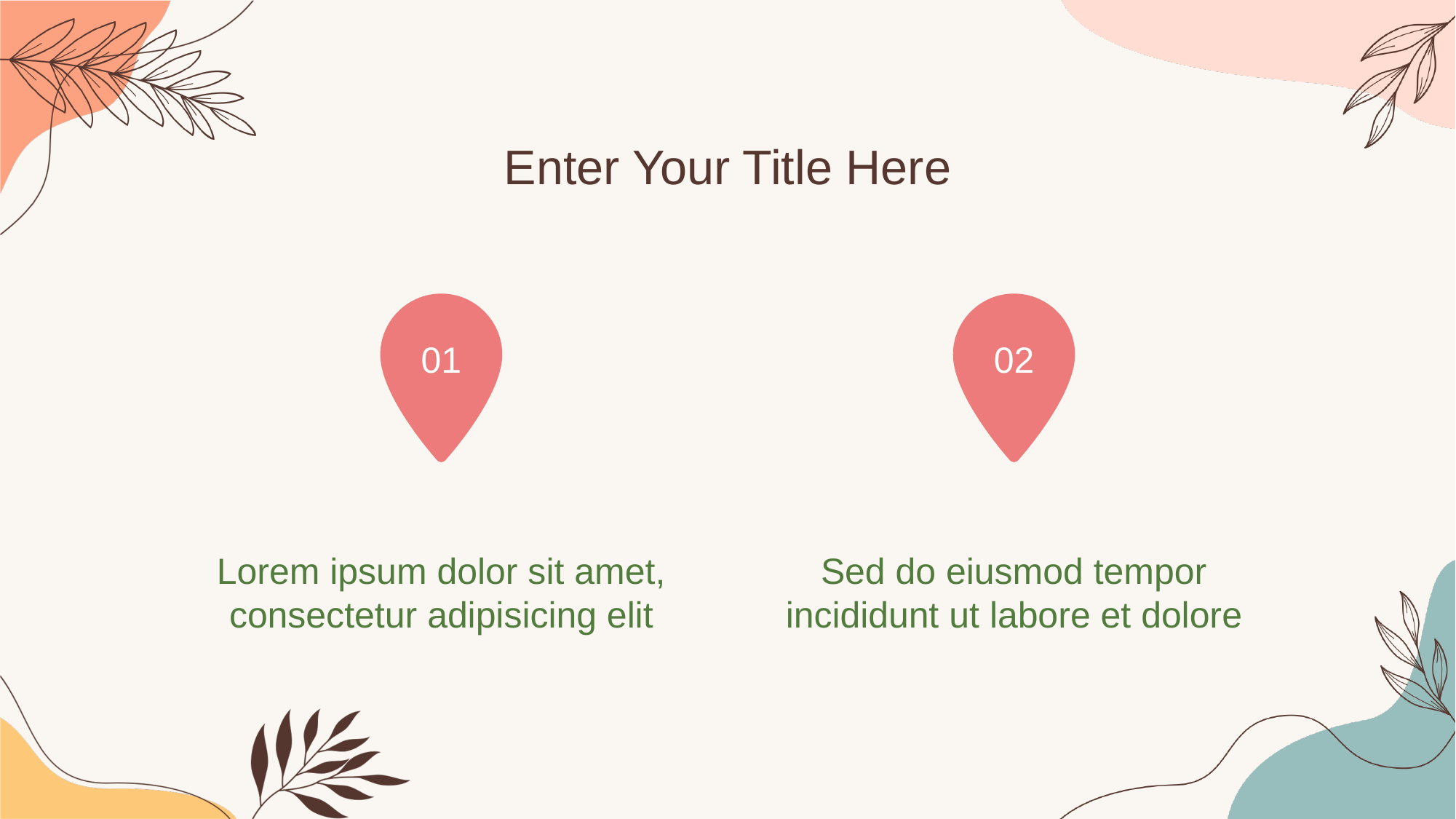

Enter Your Title Here
01
02
Lorem ipsum dolor sit amet, consectetur adipisicing elit
Sed do eiusmod tempor incididunt ut labore et dolore